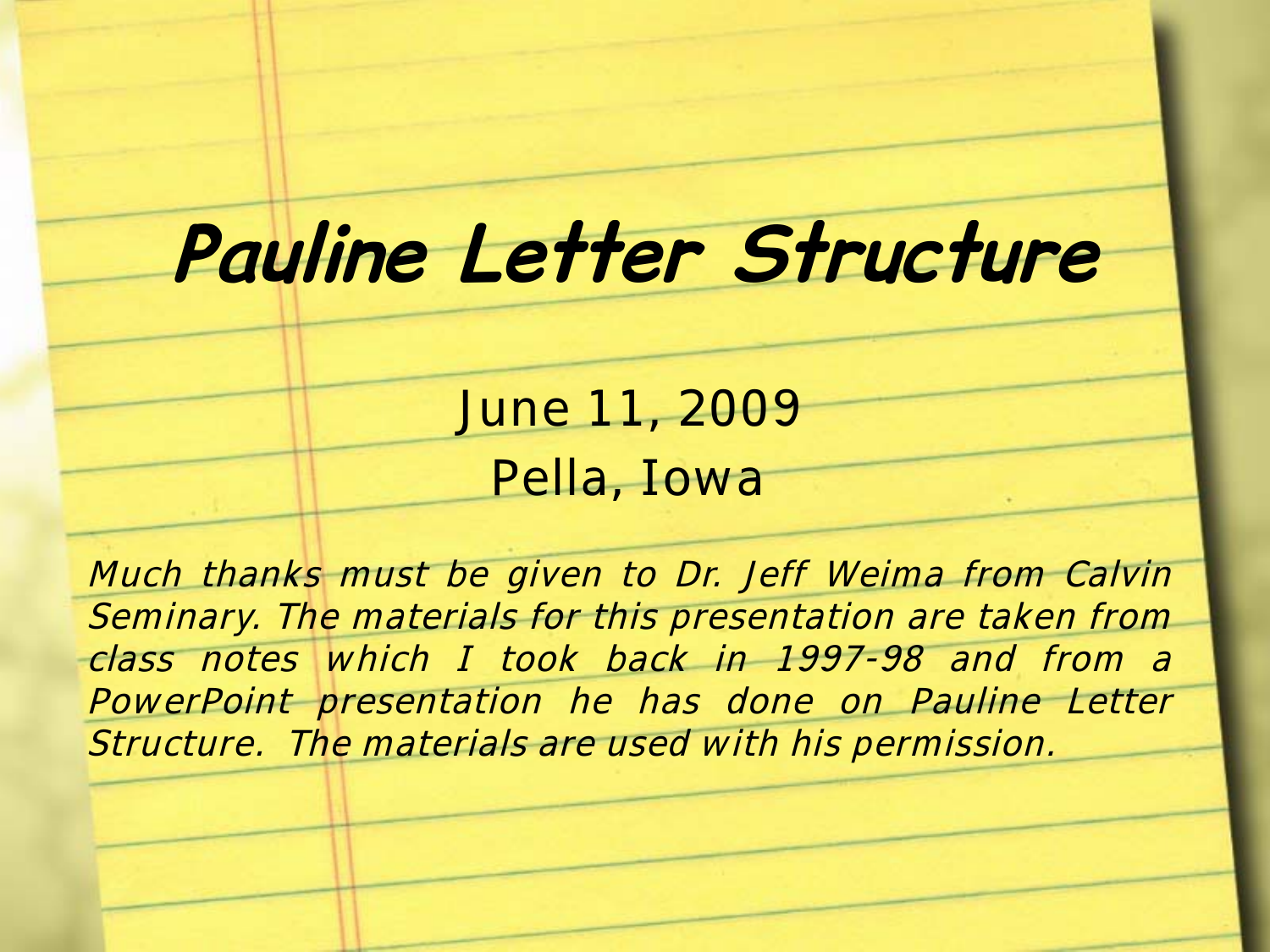

# Pauline Letter Structure
June 11, 2009
Pella, Iowa

Much thanks must be given to Dr. Jeff Weima from Calvin Seminary. The materials for this presentation are taken from class notes which I took back in 1997-98 and from a PowerPoint presentation he has done on Pauline Letter Structure.  The materials are used with his permission.